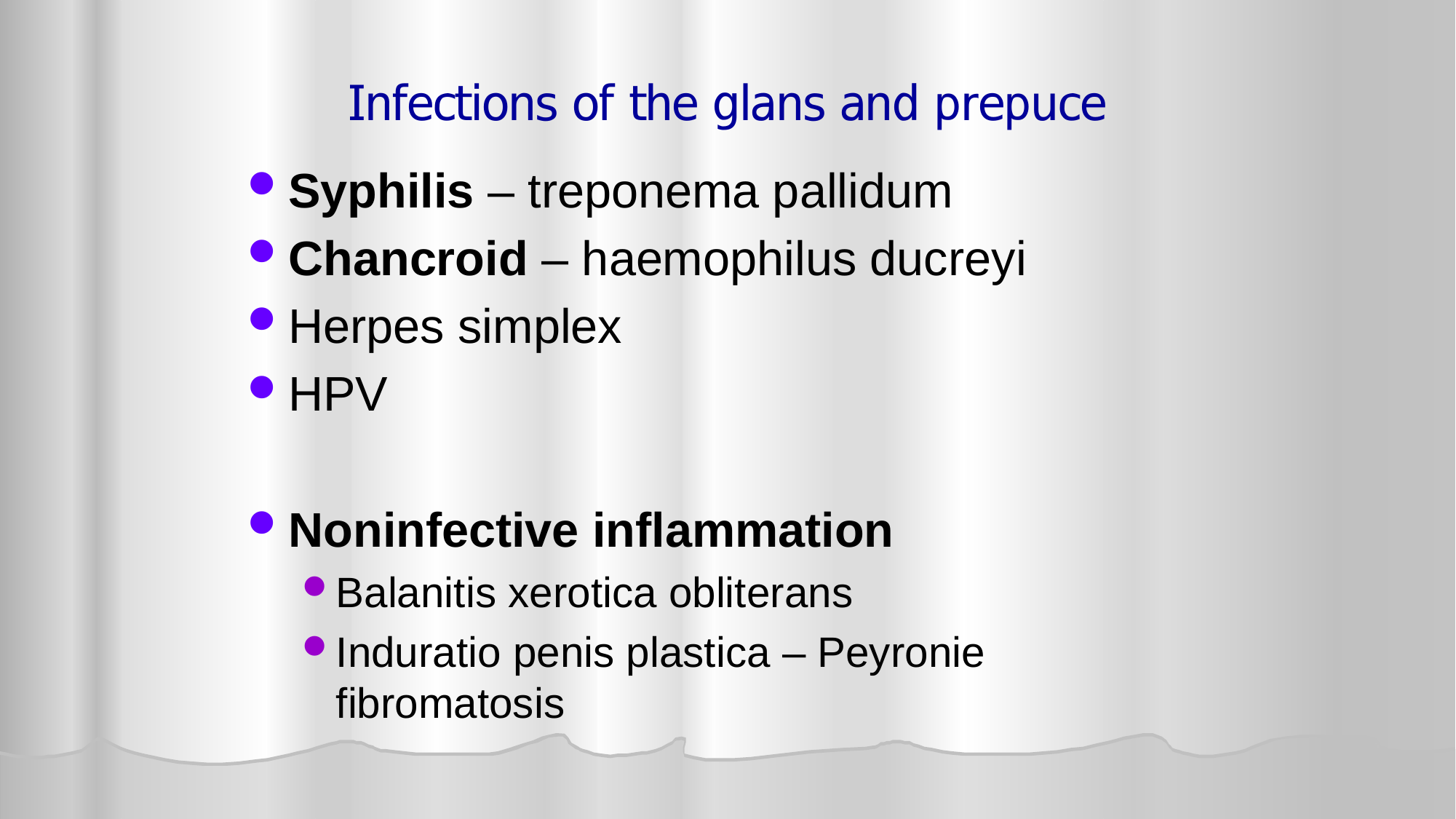

# Infections of the glans and prepuce
Syphilis – treponema pallidum
Chancroid – haemophilus ducreyi
Herpes simplex
HPV

Noninfective inflammation
Balanitis xerotica obliterans
Induratio penis plastica – Peyronie fibromatosis